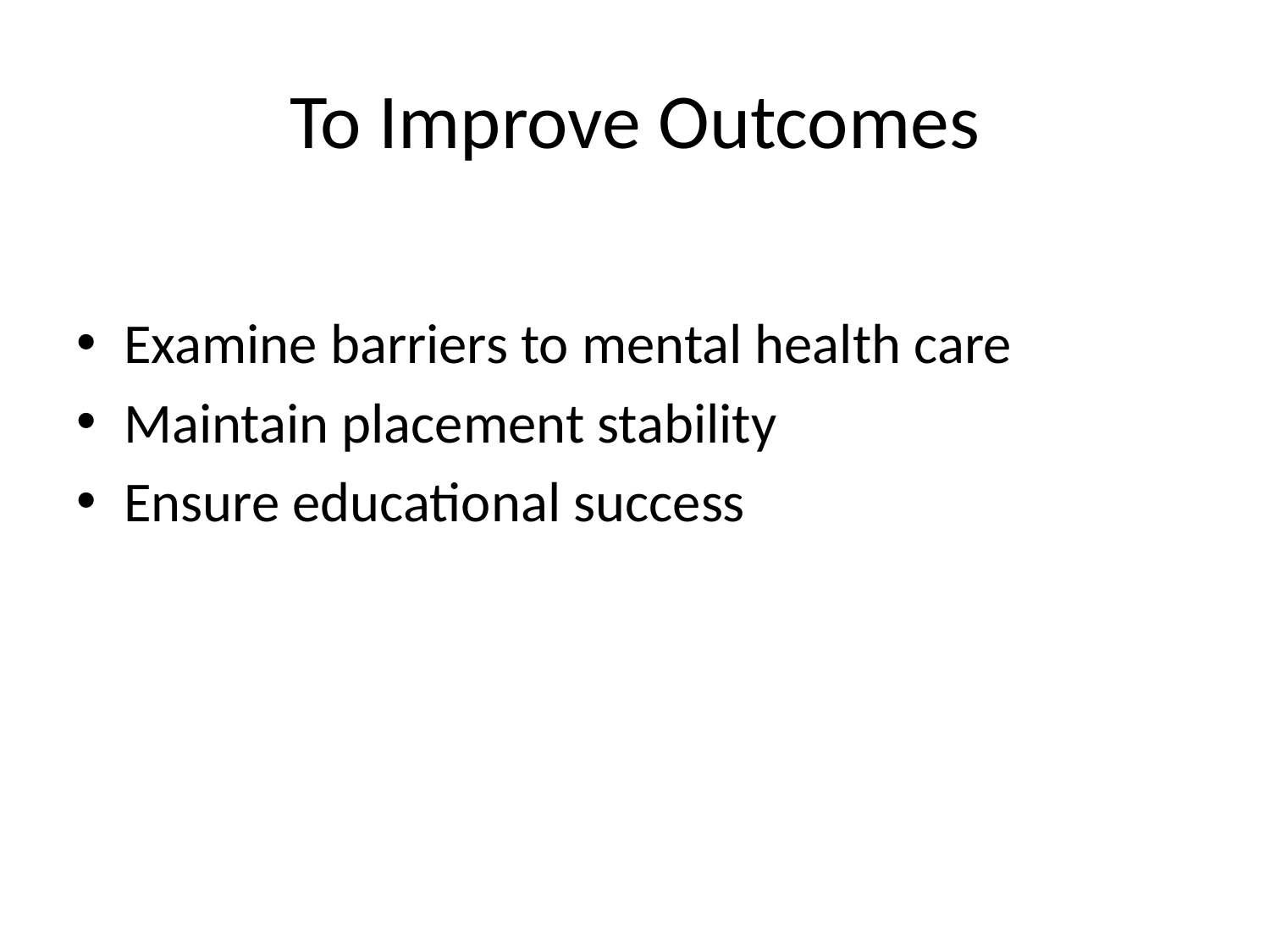

# To Improve Outcomes

Examine barriers to mental health care
Maintain placement stability
Ensure educational success